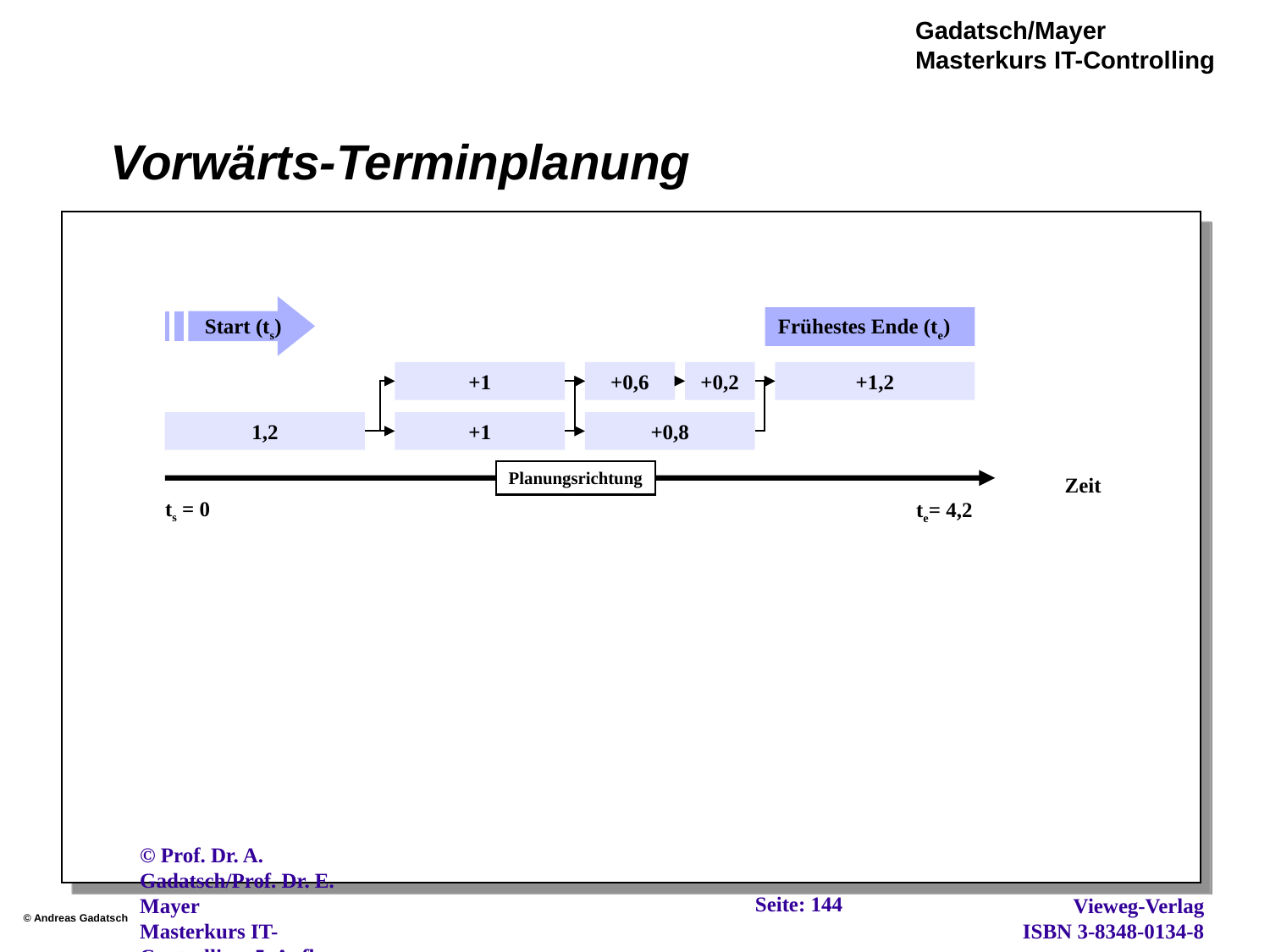

# Vorwärts-Terminplanung

Start (ts)
Frühestes Ende (te)

+1
+0,6
+0,2
+1,2
1,2
+1
+0,8
Planungsrichtung
Zeit

ts = 0
te= 4,2

Seite: 144

© Prof. Dr. A. Gadatsch/Prof. Dr. E. Mayer
Masterkurs IT-Controlling, 5. Aufl., Wiesbaden, 2012